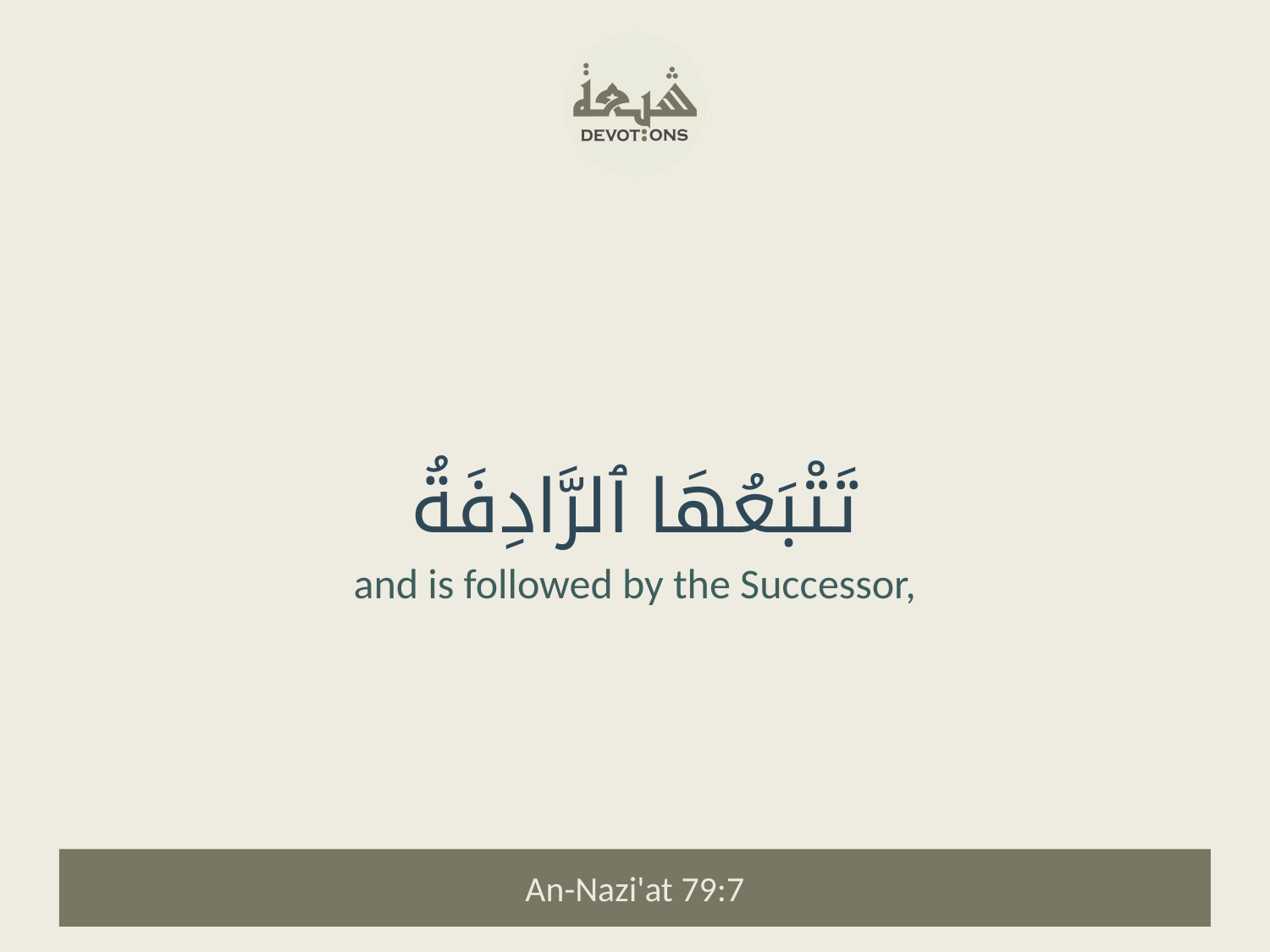

تَتْبَعُهَا ٱلرَّادِفَةُ
and is followed by the Successor,
An-Nazi'at 79:7